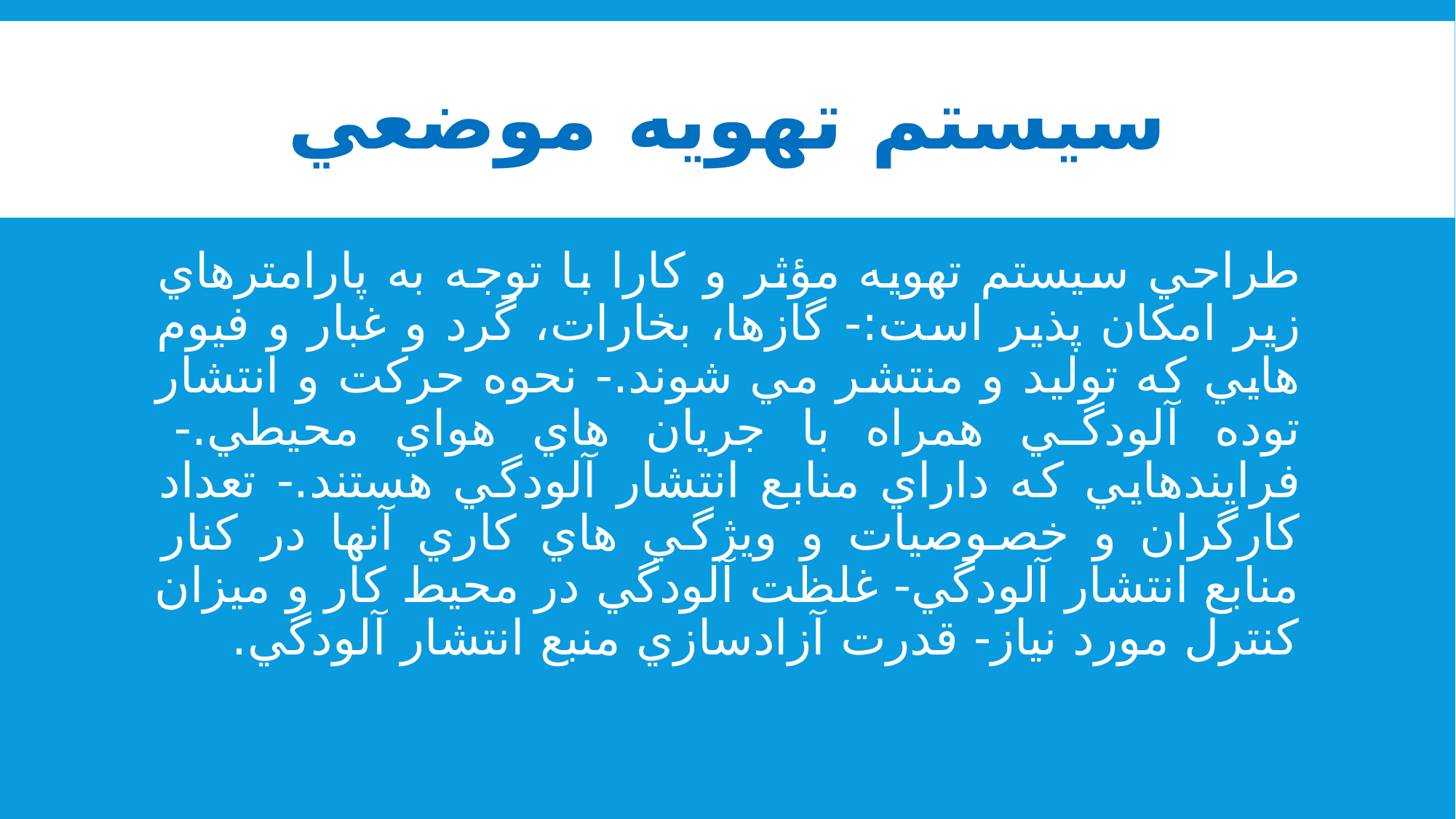

# سيستم تهويه موضعي
طراحي سيستم تهويه مؤثر و كارا با توجه به پارامترهاي زير امکان پذير است:- گازها، بخارات، گرد و غبار و فيوم هايي که توليد و منتشر مي شوند.- نحوه حركت و انتشار توده آلودگي همراه با جريان هاي هواي محيطي.- فرايندهايي كه داراي منابع انتشار آلودگي هستند.- تعداد كارگران و خصوصيات و ويژگي هاي كاري آنها در كنار منابع انتشار آلودگي- غلظت آلودگي در محيط كار و ميزان كنترل مورد نياز- قدرت آزادسازي منبع انتشار آلودگي.